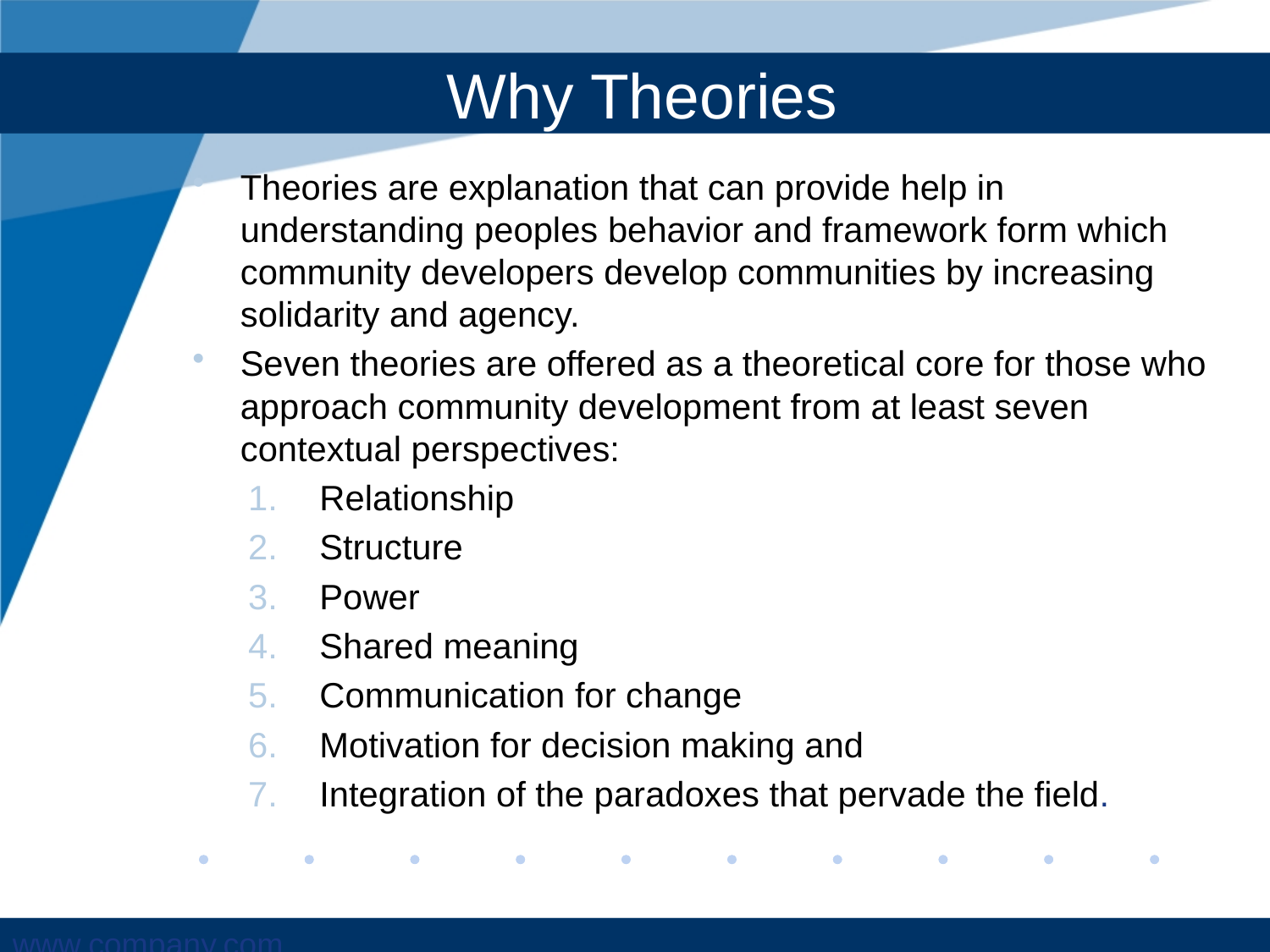

# Why Theories
Theories are explanation that can provide help in understanding peoples behavior and framework form which community developers develop communities by increasing solidarity and agency.
Seven theories are offered as a theoretical core for those who approach community development from at least seven contextual perspectives:
Relationship
Structure
Power
Shared meaning
Communication for change
Motivation for decision making and
Integration of the paradoxes that pervade the field.